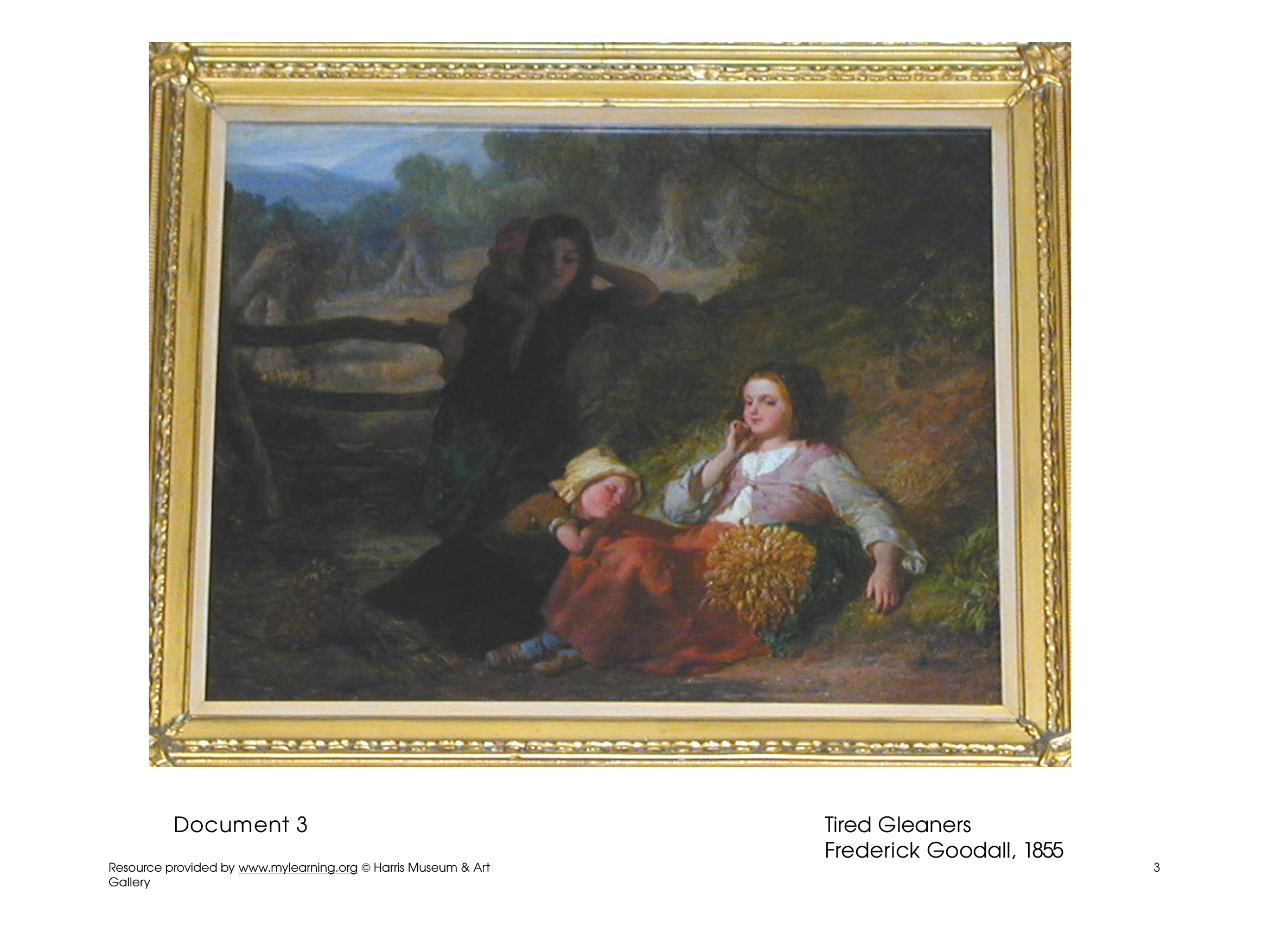

Document 3
Tired Gleaners  Frederick Goodall, 1855
3
Resource provided by www.mylearning.org © Harris Museum & Art Gallery